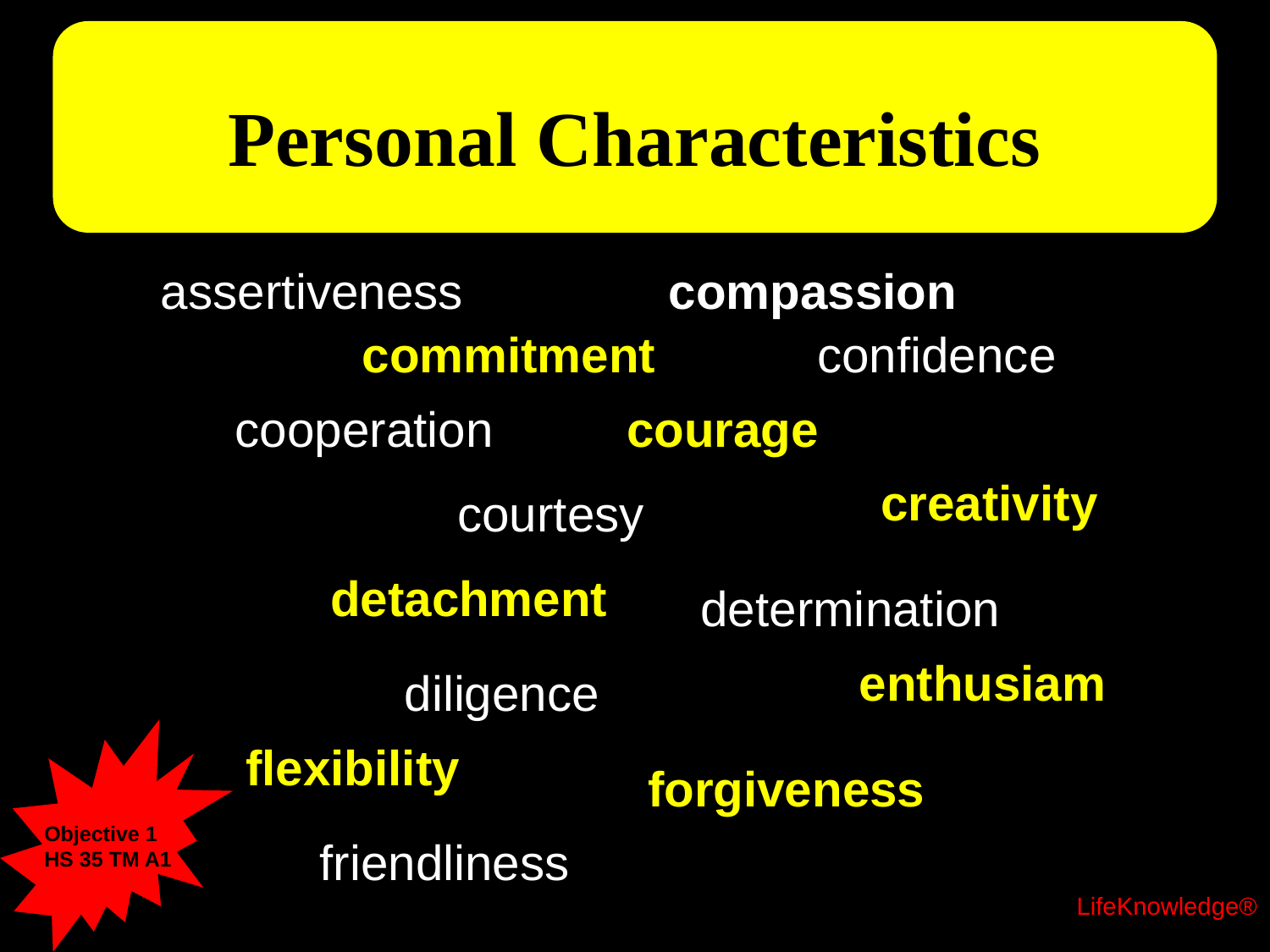

# Personal Characteristics
assertiveness
compassion
commitment
confidence
cooperation
courage
creativity
courtesy
detachment
determination
enthusiam
diligence
flexibility
forgiveness
Objective 1
HS 35 TM A1
friendliness
LifeKnowledge®